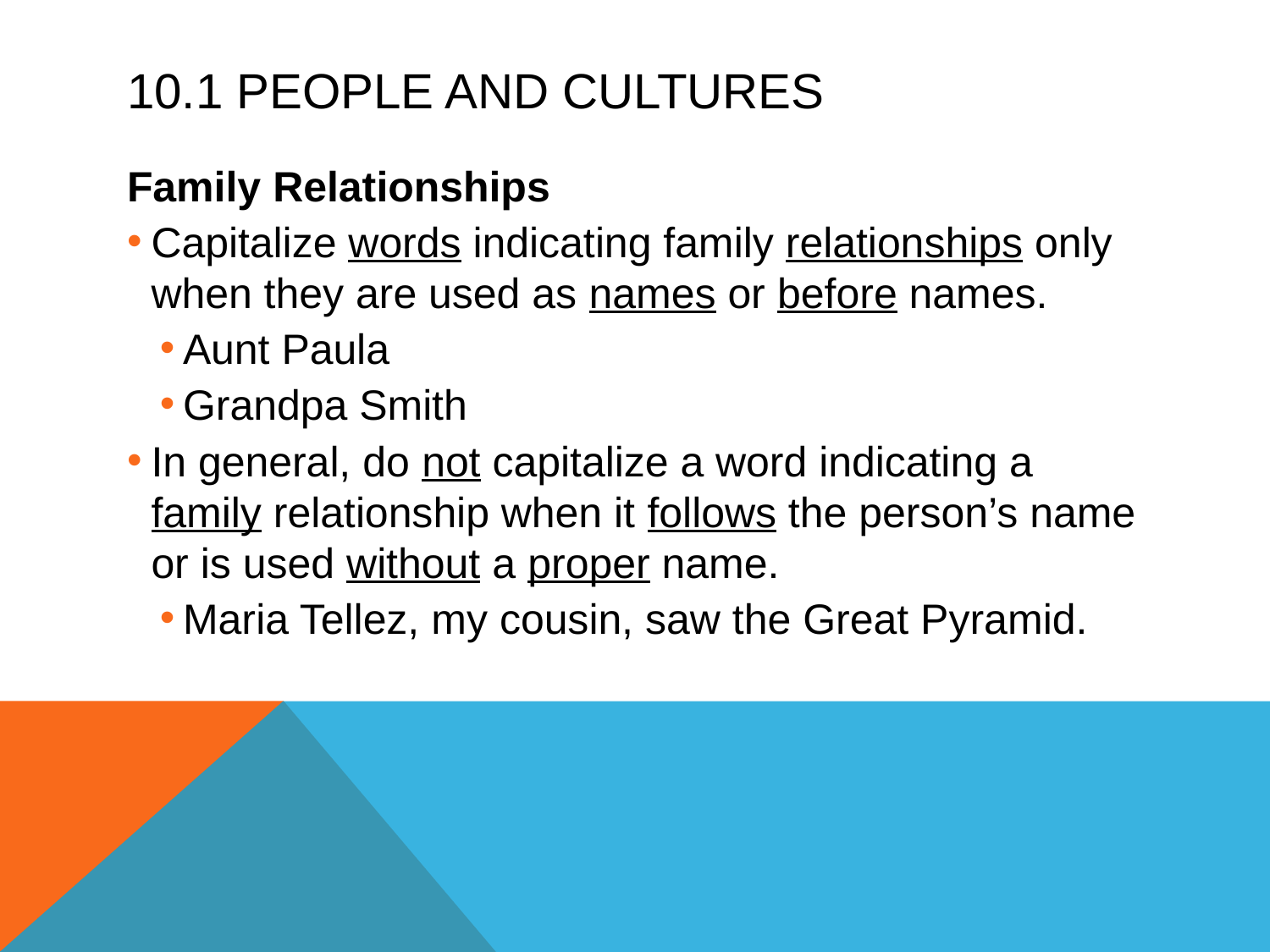

# 10.1 People and Cultures
Family Relationships
Capitalize words indicating family relationships only when they are used as names or before names.
Aunt Paula
Grandpa Smith
In general, do not capitalize a word indicating a family relationship when it follows the person’s name or is used without a proper name.
Maria Tellez, my cousin, saw the Great Pyramid.